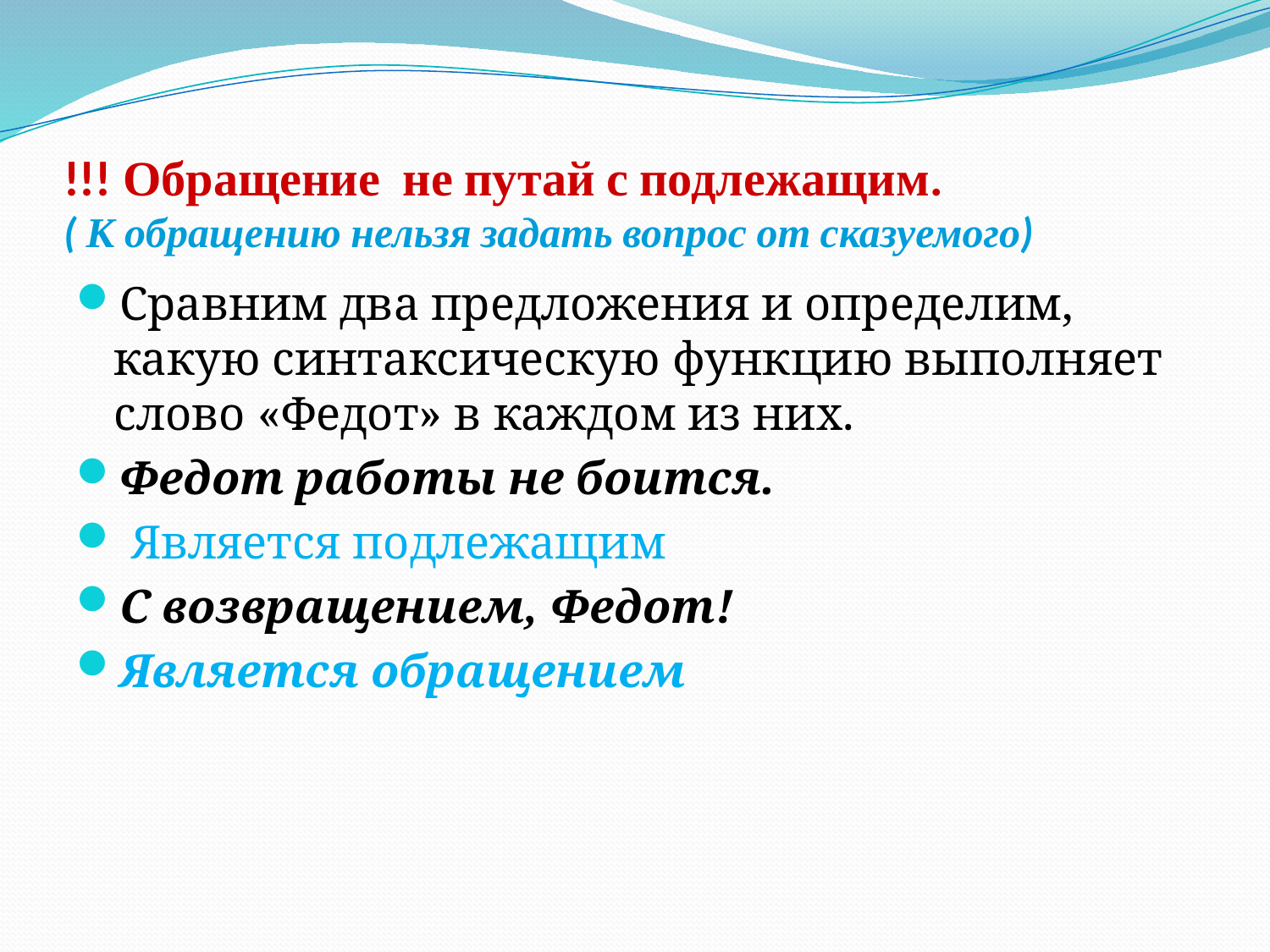

# !!! Обращение  не путай с подлежащим. ( К обращению нельзя задать вопрос от сказуемого)
Сравним два предложения и определим, какую синтаксическую функцию выполняет слово «Федот» в каждом из них.
Федот работы не боится.
 Является подлежащим
С возвращением, Федот!
Является обращением